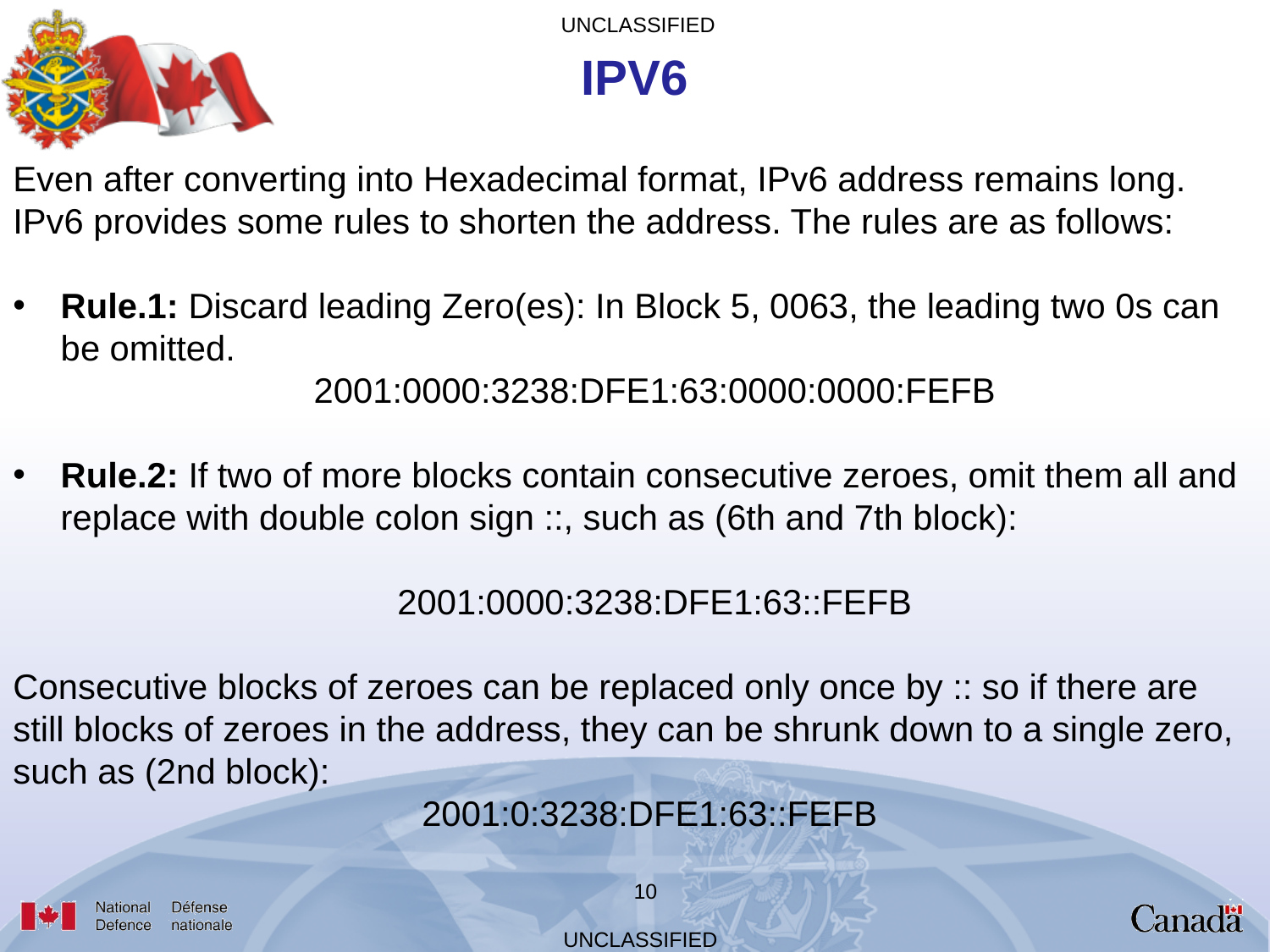

IPV6
Even after converting into Hexadecimal format, IPv6 address remains long. IPv6 provides some rules to shorten the address. The rules are as follows:

Rule.1: Discard leading Zero(es): In Block 5, 0063, the leading two 0s can be omitted.
    2001:0000:3238:DFE1:63:0000:0000:FEFB

Rule.2: If two of more blocks contain consecutive zeroes, omit them all and replace with double colon sign ::, such as (6th and 7th block):

    2001:0000:3238:DFE1:63::FEFB

Consecutive blocks of zeroes can be replaced only once by :: so if there are still blocks of zeroes in the address, they can be shrunk down to a single zero, such as (2nd block):
   2001:0:3238:DFE1:63::FEFB